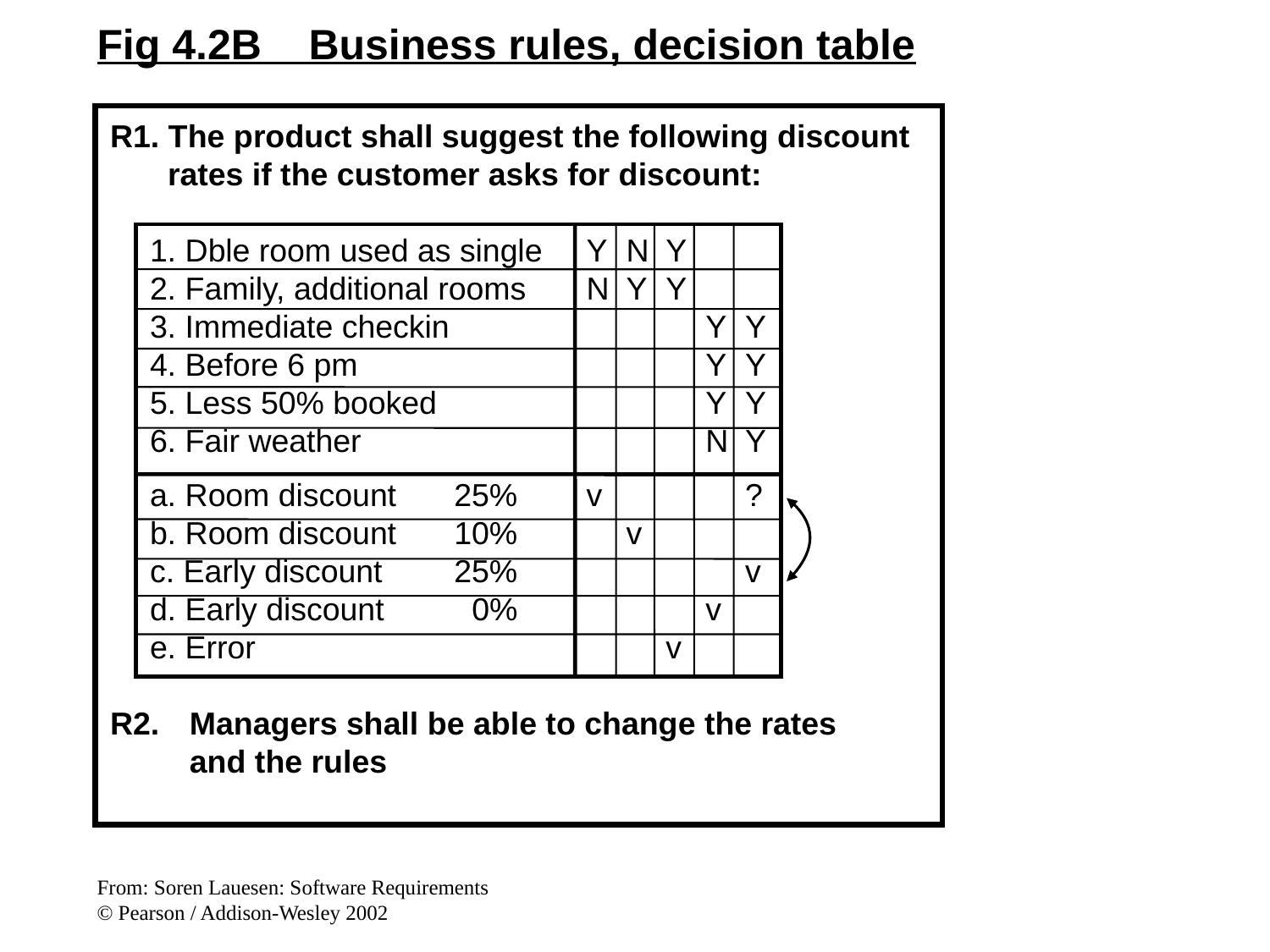

Fig 4.2B    Business rules, decision table
R1. The product shall suggest the following discount
	  rates if the customer asks for discount:

 	1. Dble room used as single	Y	N	Y
 	2. Family, additional rooms	N	Y	Y
	3. Immediate checkin					Y	Y
 	4. Before 6 pm					Y	Y
 	5. Less 50% booked					Y	Y
 	6. Fair weather					N	Y
 	a. Room discount 	25%	v				?
 	b. Room discount 	10%		v
 	c. Early discount 	25%					v
 	d. Early discount	  0%				v
 	e. Error				v

R2.	Managers shall be able to change the rates
		and the rules

From: Soren Lauesen: Software Requirements
© Pearson / Addison-Wesley 2002